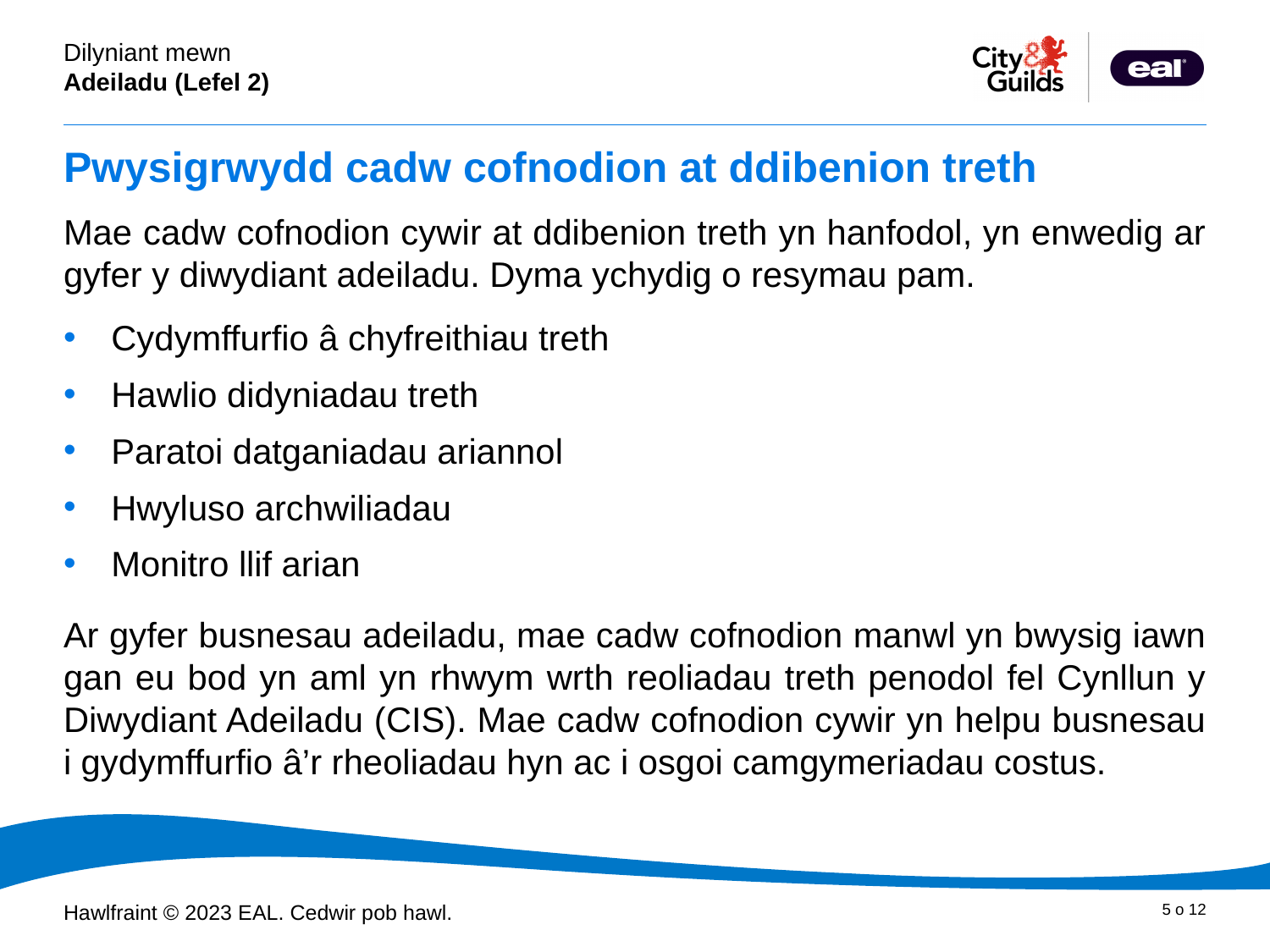

# Pwysigrwydd cadw cofnodion at ddibenion treth
Mae cadw cofnodion cywir at ddibenion treth yn hanfodol, yn enwedig ar gyfer y diwydiant adeiladu. Dyma ychydig o resymau pam.
Cydymffurfio â chyfreithiau treth
Hawlio didyniadau treth
Paratoi datganiadau ariannol
Hwyluso archwiliadau
Monitro llif arian
Ar gyfer busnesau adeiladu, mae cadw cofnodion manwl yn bwysig iawn gan eu bod yn aml yn rhwym wrth reoliadau treth penodol fel Cynllun y Diwydiant Adeiladu (CIS). Mae cadw cofnodion cywir yn helpu busnesau i gydymffurfio â’r rheoliadau hyn ac i osgoi camgymeriadau costus.